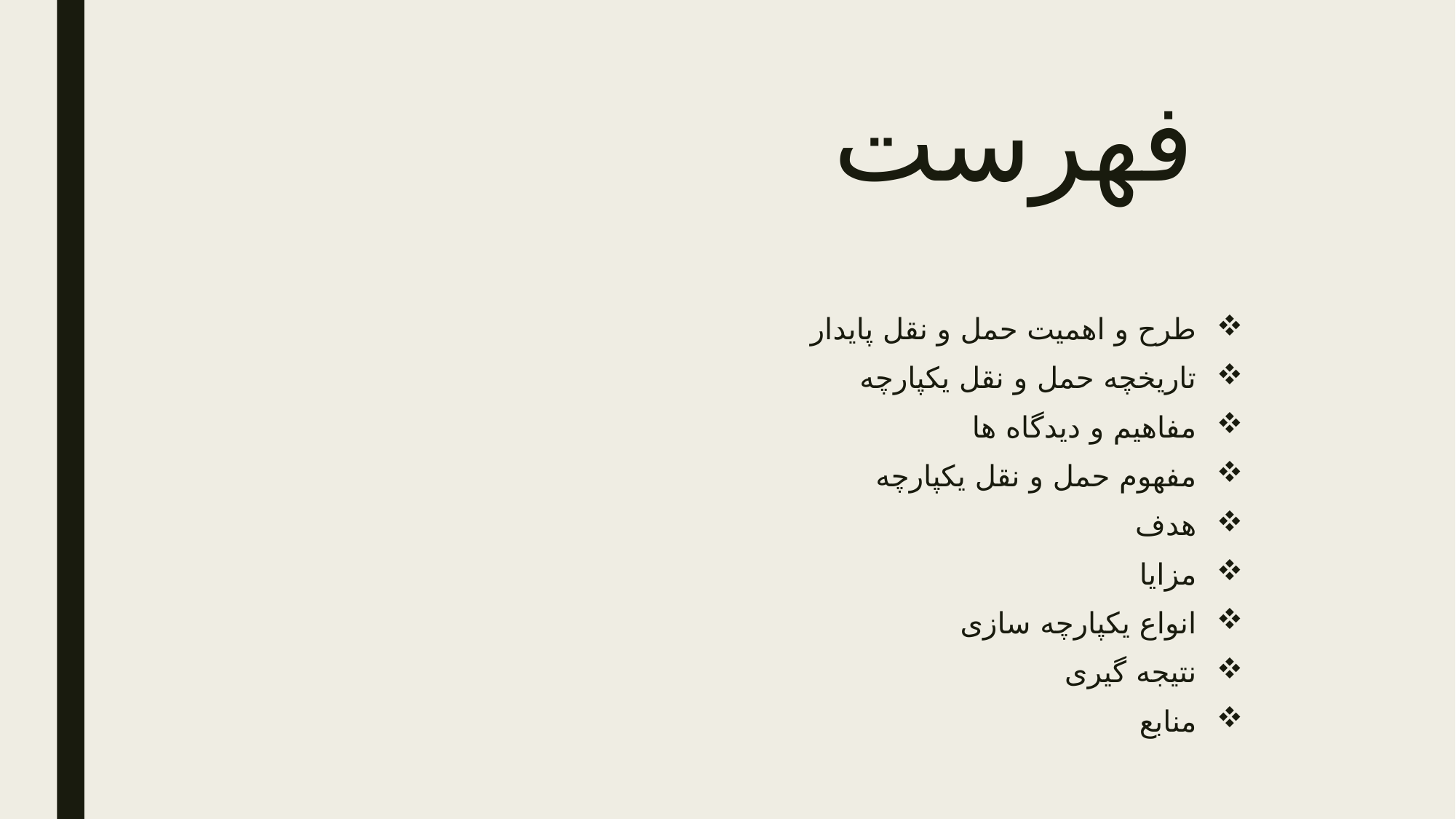

# فهرست
طرح و اهمیت حمل و نقل پایدار
تاریخچه حمل و نقل یکپارچه
مفاهیم و دیدگاه ها
مفهوم حمل و نقل یکپارچه
هدف
مزایا
انواع یکپارچه سازی
نتیجه گیری
منابع